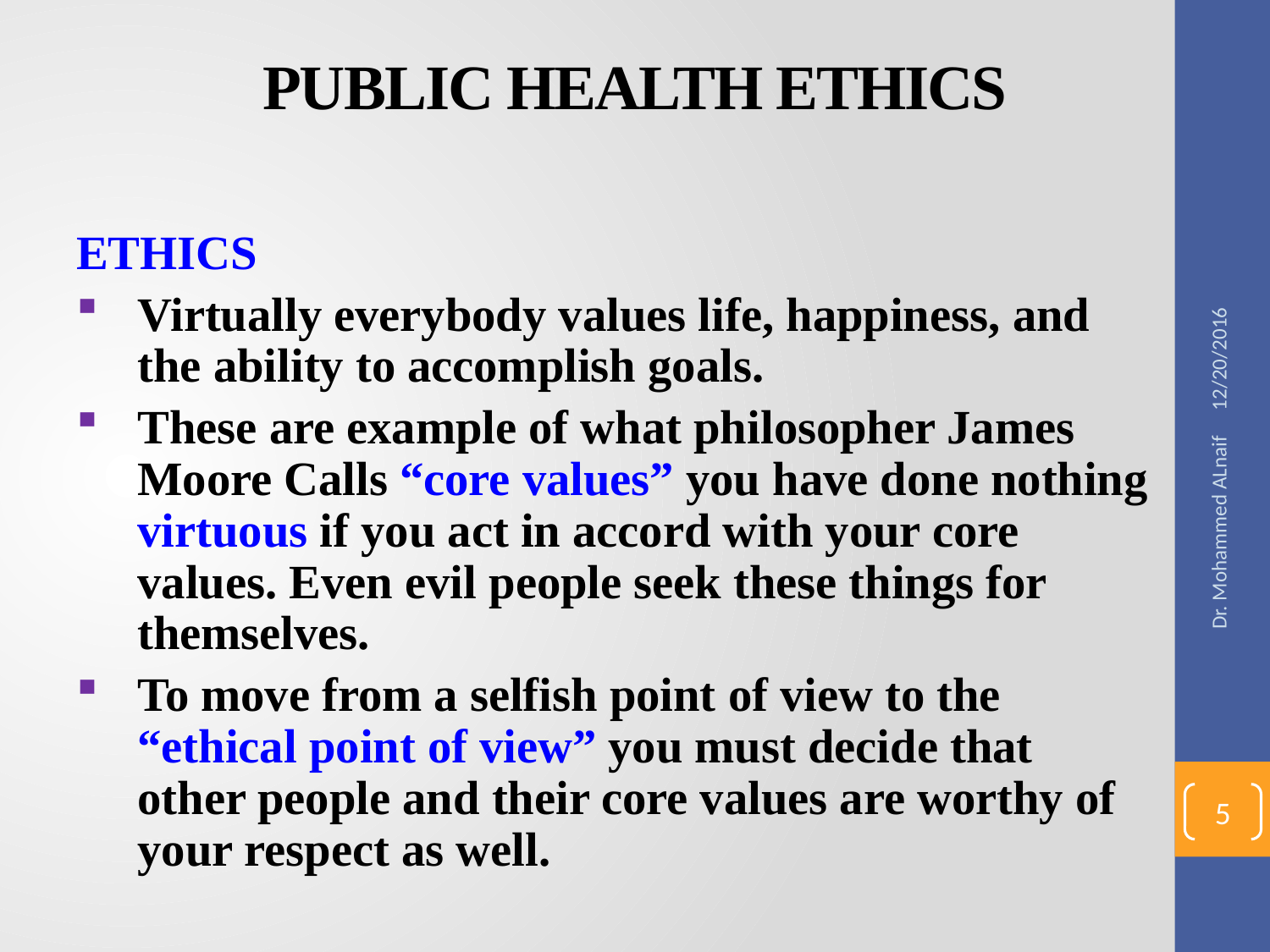

# PUBLIC HEALTH ETHICS
ETHICS
Virtually everybody values life, happiness, and the ability to accomplish goals.
These are example of what philosopher James Moore Calls “core values” you have done nothing virtuous if you act in accord with your core values. Even evil people seek these things for themselves.
To move from a selfish point of view to the “ethical point of view” you must decide that other people and their core values are worthy of your respect as well.
12/20/2016
Dr. Mohammed ALnaif
5